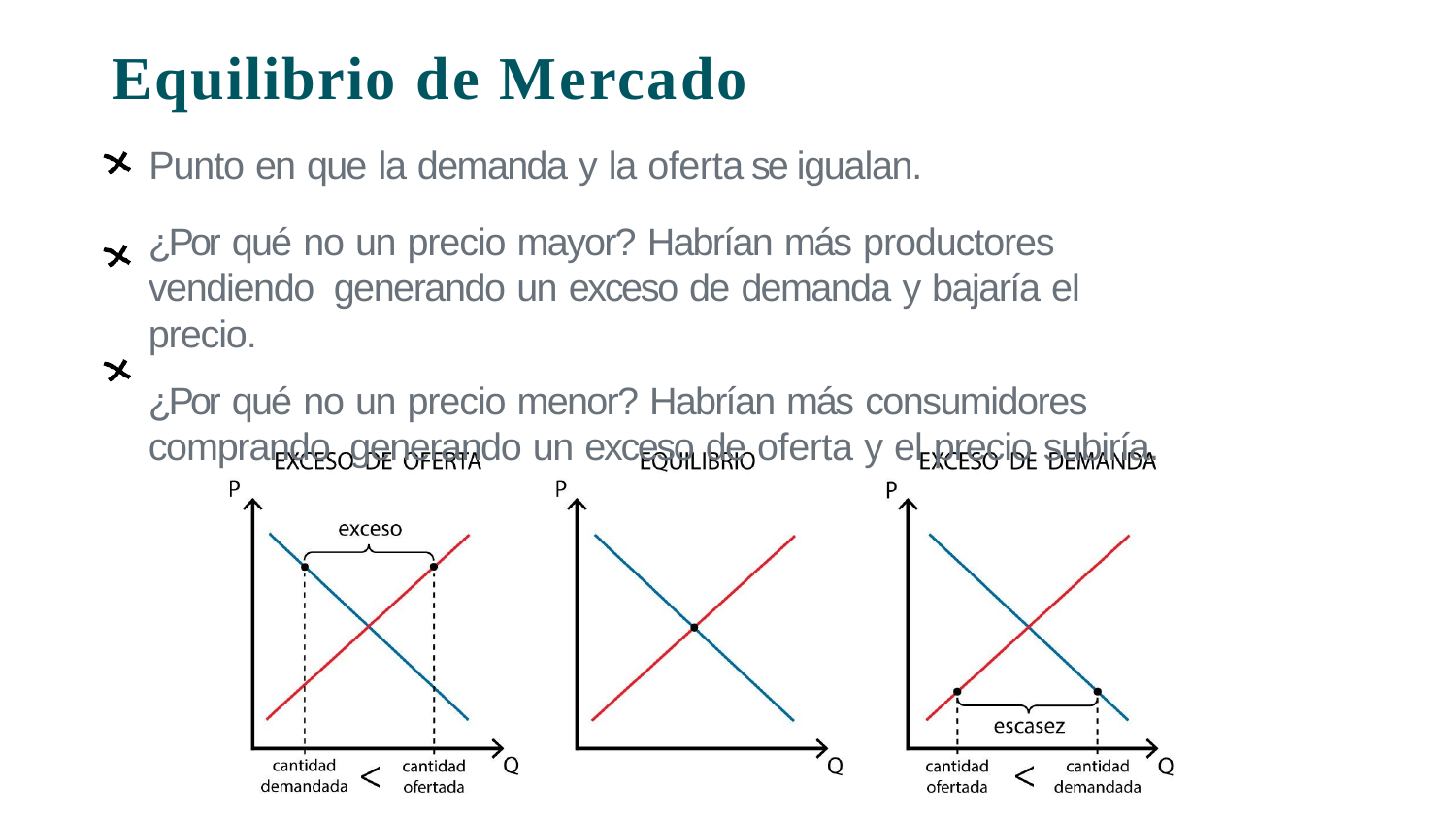

# Equilibrio de Mercado
Punto en que la demanda y la oferta se igualan.
¿Por qué no un precio mayor? Habrían más productores vendiendo  generando un exceso de demanda y bajaría el precio.
¿Por qué no un precio menor? Habrían más consumidores comprando  generando un exceso de oferta y el precio subiría.